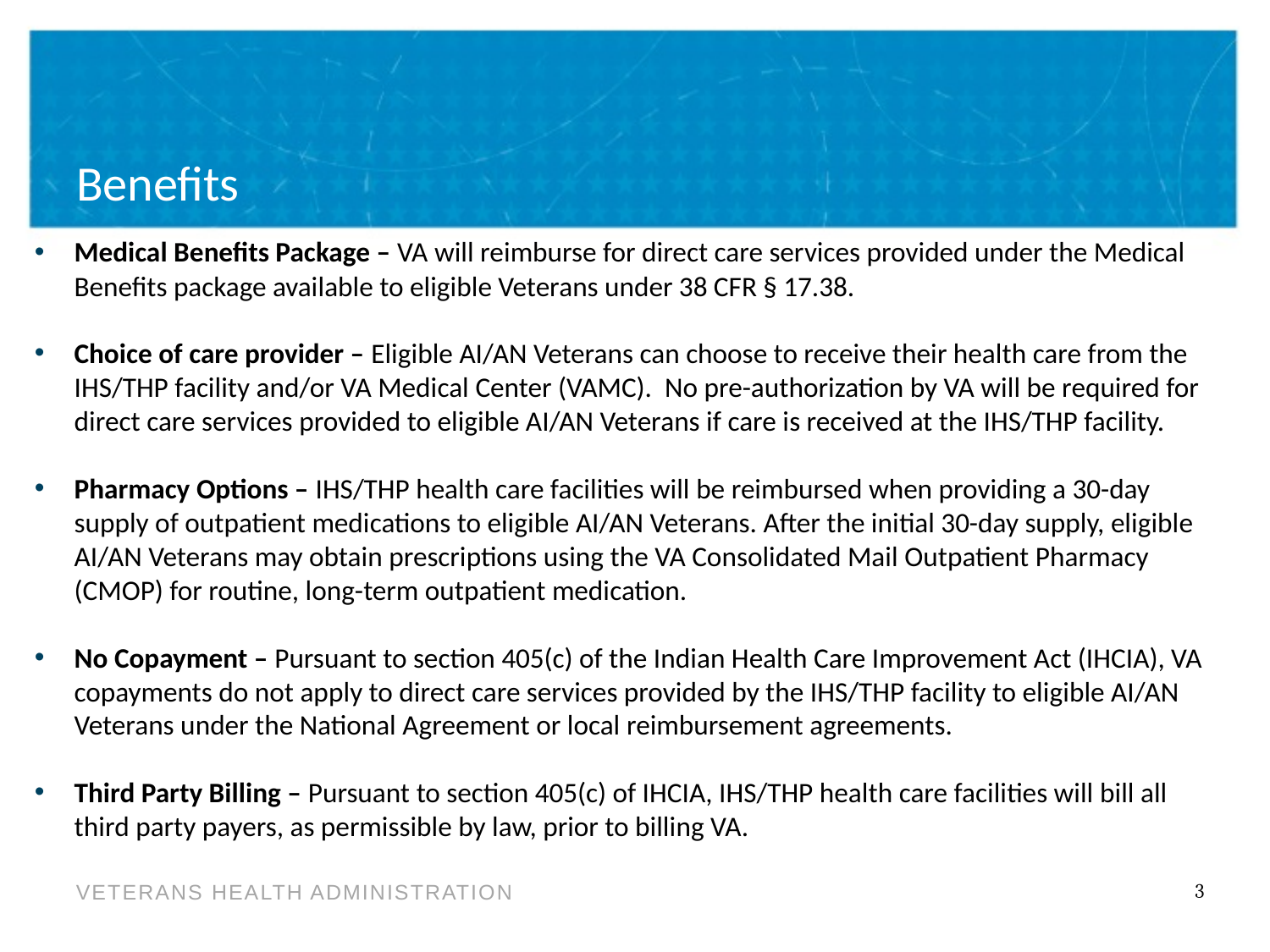

# Benefits
Medical Benefits Package – VA will reimburse for direct care services provided under the Medical Benefits package available to eligible Veterans under 38 CFR § 17.38.

Choice of care provider – Eligible AI/AN Veterans can choose to receive their health care from the IHS/THP facility and/or VA Medical Center (VAMC).  No pre-authorization by VA will be required for direct care services provided to eligible AI/AN Veterans if care is received at the IHS/THP facility.

Pharmacy Options – IHS/THP health care facilities will be reimbursed when providing a 30-day supply of outpatient medications to eligible AI/AN Veterans. After the initial 30-day supply, eligible AI/AN Veterans may obtain prescriptions using the VA Consolidated Mail Outpatient Pharmacy (CMOP) for routine, long-term outpatient medication.

No Copayment – Pursuant to section 405(c) of the Indian Health Care Improvement Act (IHCIA), VA copayments do not apply to direct care services provided by the IHS/THP facility to eligible AI/AN Veterans under the National Agreement or local reimbursement agreements.

Third Party Billing – Pursuant to section 405(c) of IHCIA, IHS/THP health care facilities will bill all third party payers, as permissible by law, prior to billing VA.

3